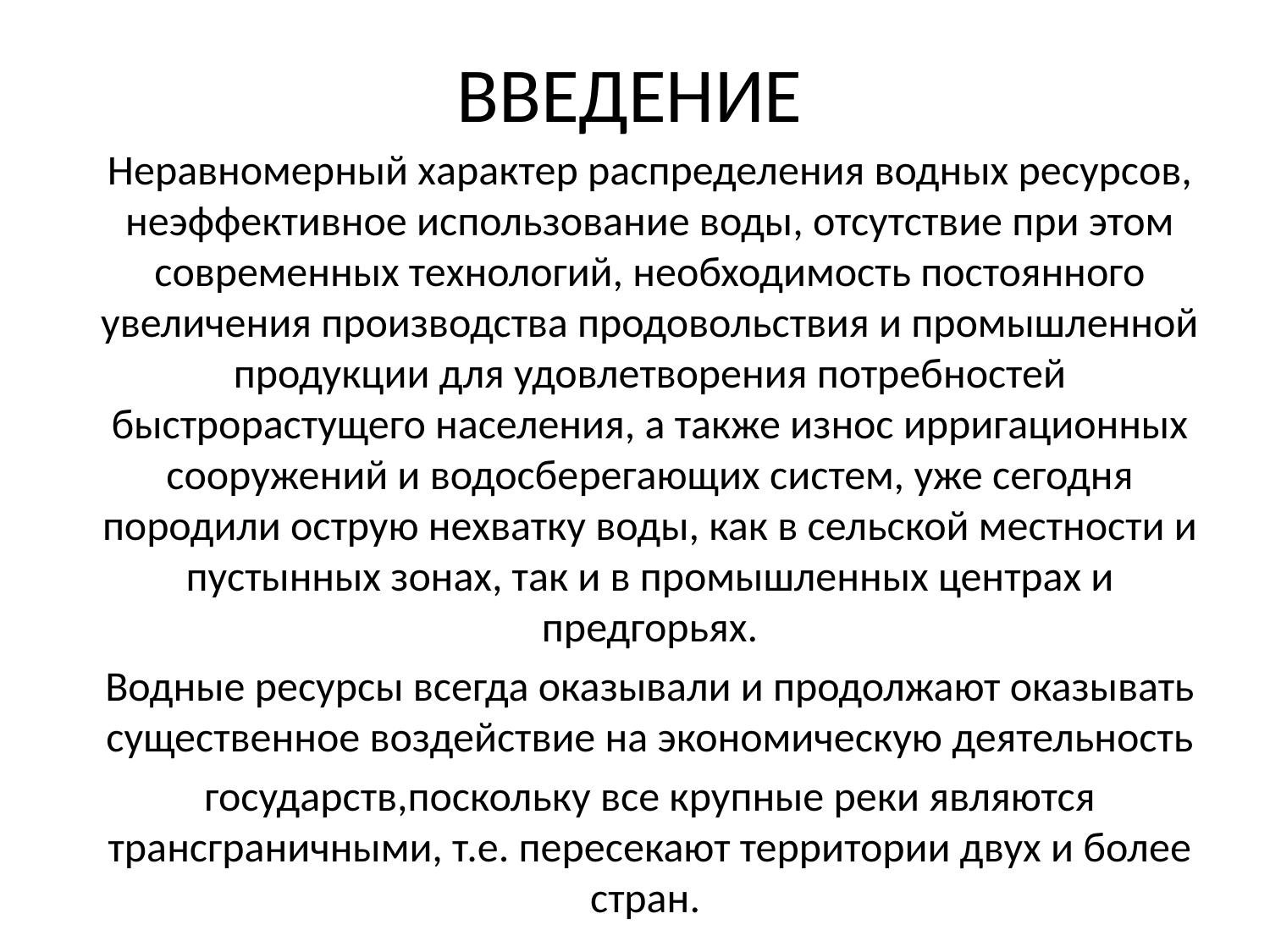

# ВВЕДЕНИЕ
Неравномерный характер распределения водных ресурсов, неэффективное использование воды, отсутствие при этом современных технологий, необходимость постоянного увеличения производства продовольствия и промышленной продукции для удовлетворения потребностей быстрорастущего населения, а также износ ирригационных сооружений и водосберегающих систем, уже сегодня породили острую нехватку воды, как в сельской местности и пустынных зонах, так и в промышленных центрах и предгорьях.
Водные ресурсы всегда оказывали и продолжают оказывать существенное воздействие на экономическую деятельность
государств,поскольку все крупные реки являются трансграничными, т.е. пересекают территории двух и более стран.